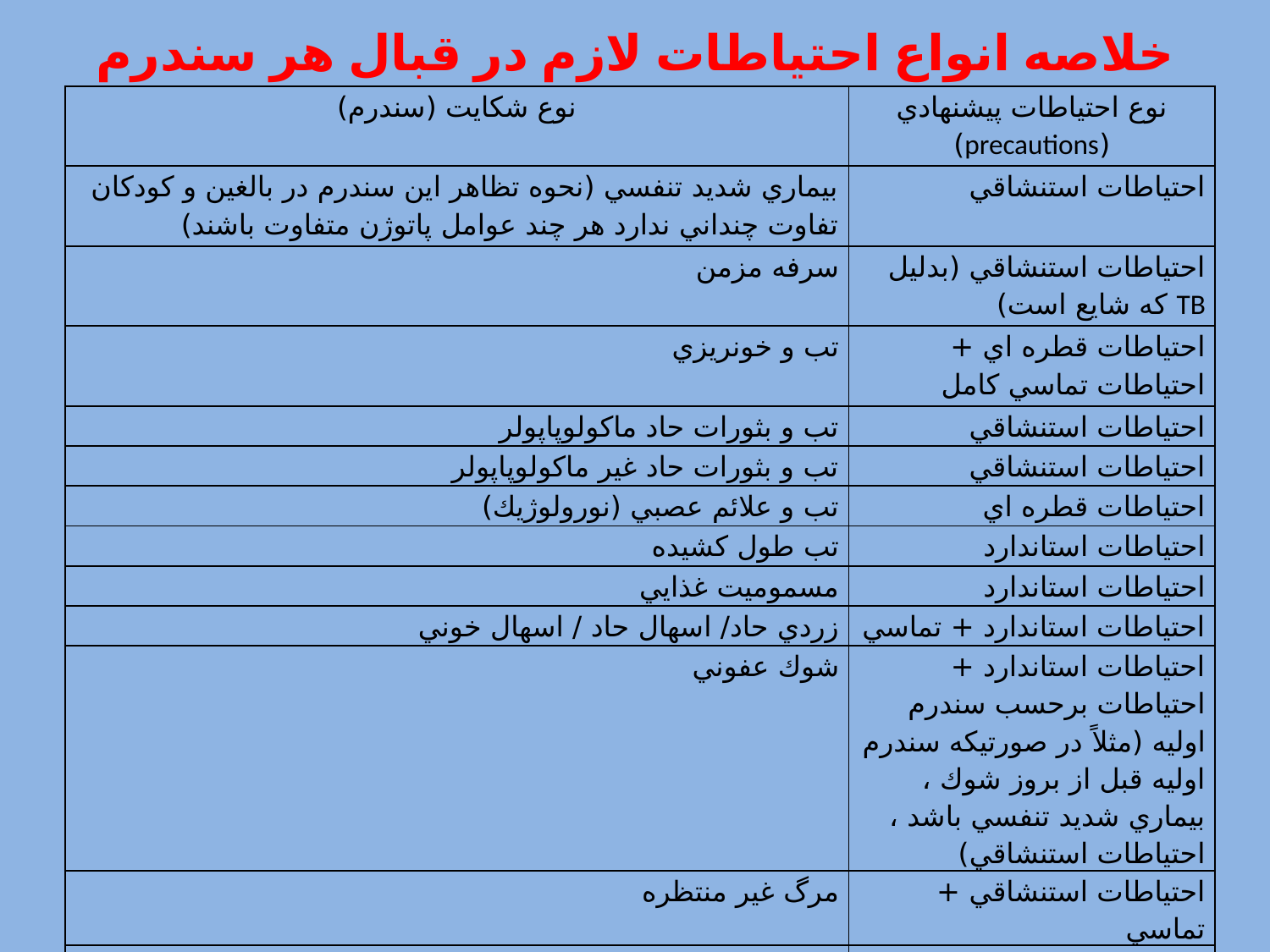

# خلاصه انواع احتیاطات لازم در قبال هر سندرم
| نوع شكايت (سندرم) | نوع احتياطات پيشنهادي (precautions) |
| --- | --- |
| بيماري شديد تنفسي (نحوه تظاهر اين سندرم در بالغين و كودكان تفاوت چنداني ندارد هر چند عوامل پاتوژن متفاوت باشند) | احتياطات استنشاقي |
| سرفه مزمن | احتياطات استنشاقي (بدليل TB كه شايع است) |
| تب و خونريزي | احتياطات قطره اي + احتياطات تماسي كامل |
| تب و بثورات حاد ماكولوپاپولر | احتياطات استنشاقي |
| تب و بثورات حاد غير ماكولوپاپولر | احتياطات استنشاقي |
| تب و علائم عصبي (نورولوژيك) | احتياطات قطره اي |
| تب طول كشيده | احتياطات استاندارد |
| مسموميت غذايي | احتياطات استاندارد |
| زردي حاد/ اسهال حاد / اسهال خوني | احتياطات استاندارد + تماسي |
| شوك عفوني | احتياطات استاندارد + احتياطات برحسب سندرم اوليه (مثلاً در صورتيكه سندرم اوليه قبل از بروز شوك ، بيماري شديد تنفسي باشد ، احتياطات استنشاقي) |
| مرگ غير منتظره | احتياطات استنشاقي + تماسي |
| فلج شل حاد | احتياطات استاندارد |